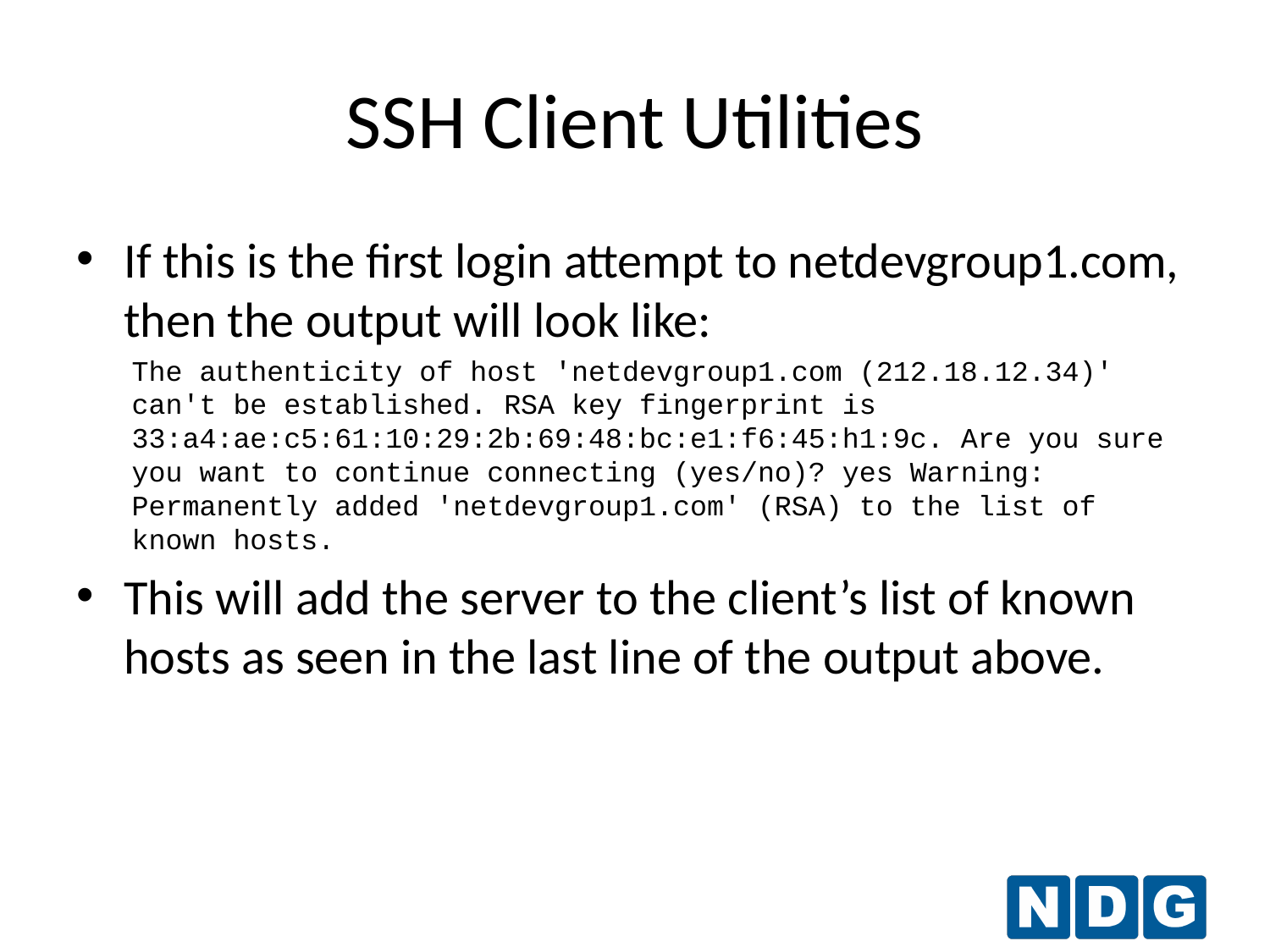

# SSH Client Utilities
If this is the first login attempt to netdevgroup1.com, then the output will look like:
The authenticity of host 'netdevgroup1.com (212.18.12.34)' can't be established. RSA key fingerprint is 33:a4:ae:c5:61:10:29:2b:69:48:bc:e1:f6:45:h1:9c. Are you sure you want to continue connecting (yes/no)? yes Warning: Permanently added 'netdevgroup1.com' (RSA) to the list of known hosts.
This will add the server to the client’s list of known hosts as seen in the last line of the output above.